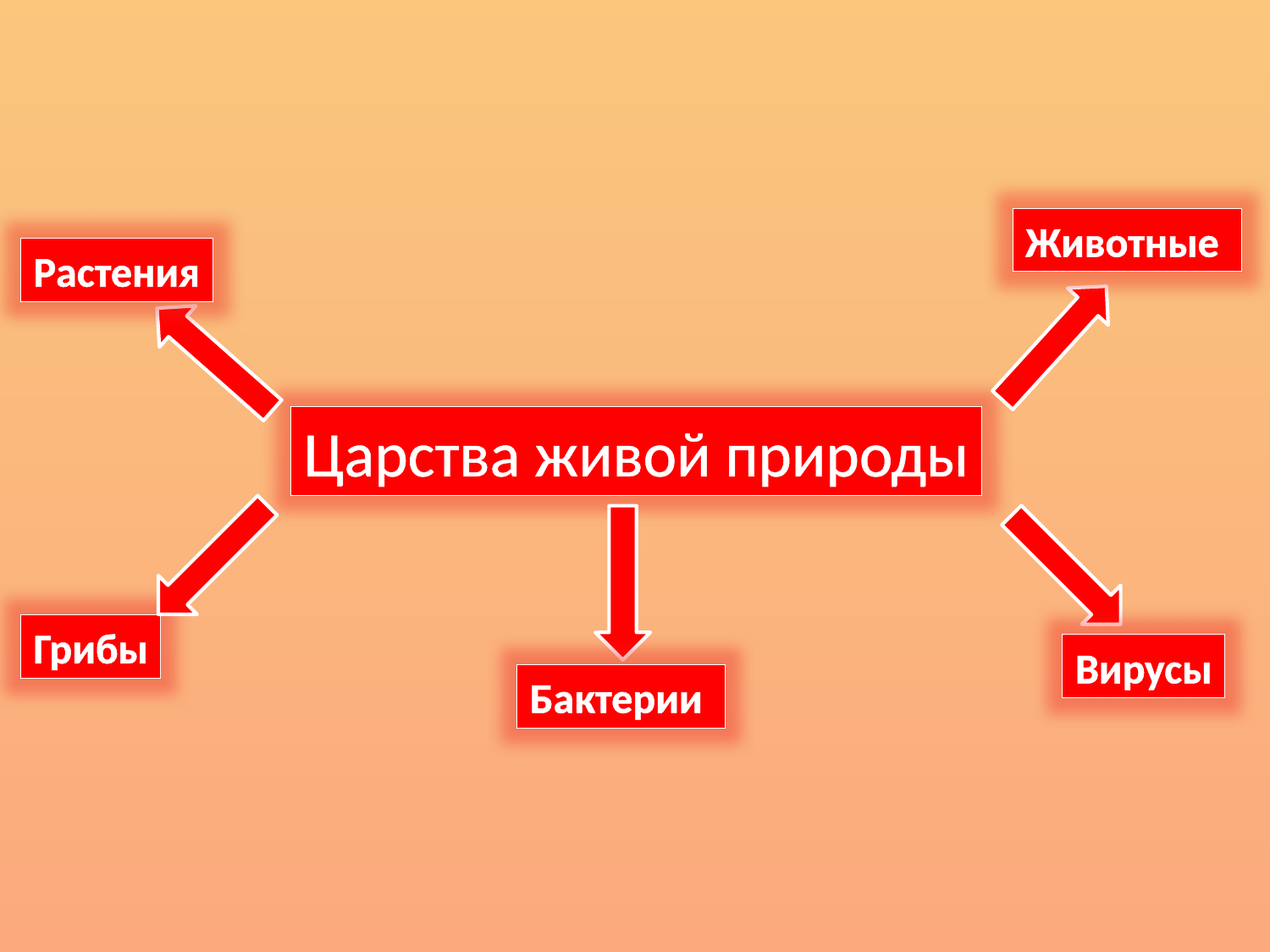

Животные
Растения

Царства живой природы

Грибы
Вирусы
Бактерии